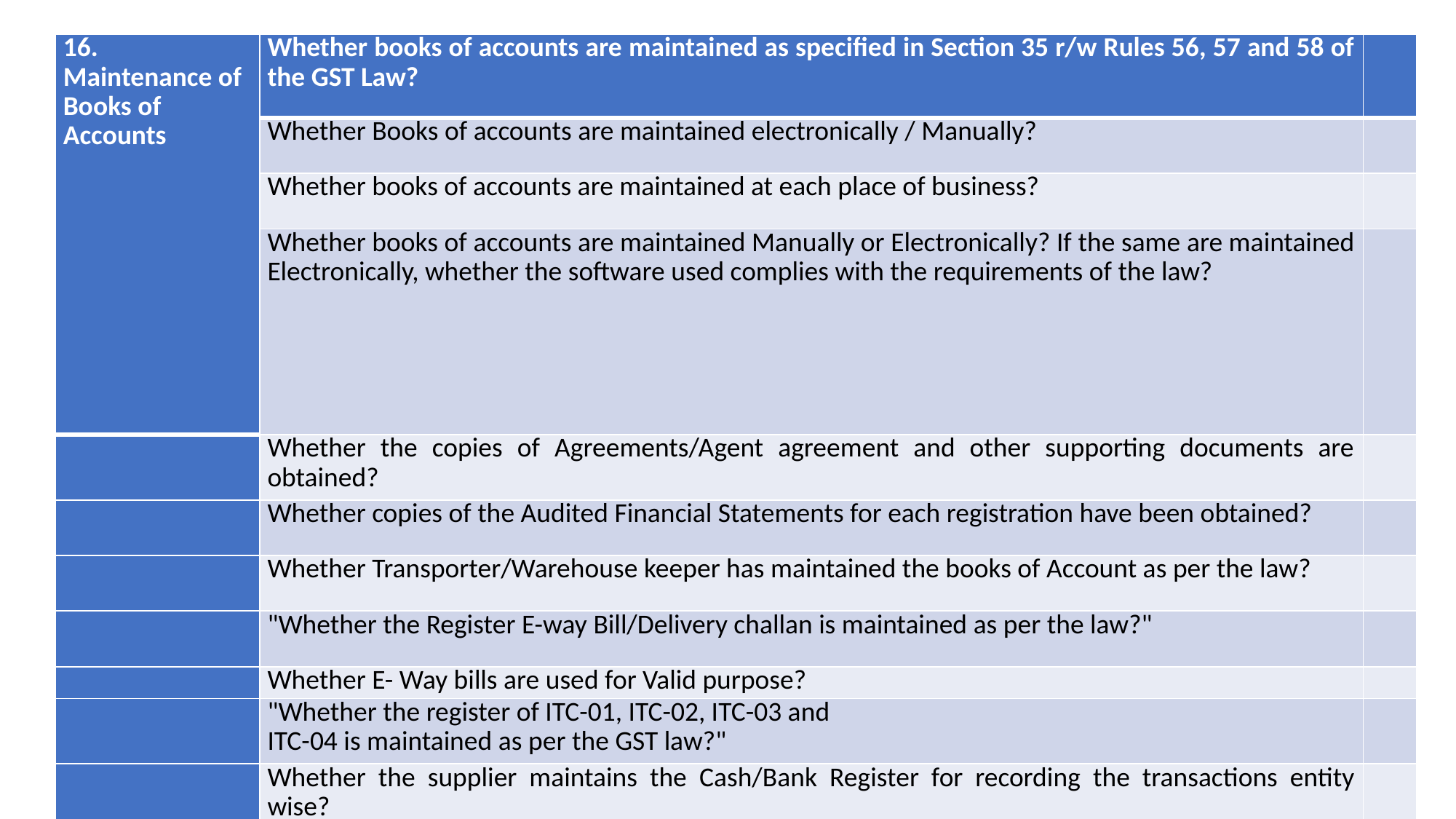

| 16. Maintenance of Books of Accounts | Whether books of accounts are maintained as specified in Section 35 r/w Rules 56, 57 and 58 of the GST Law? |  |
| --- | --- | --- |
|  | Whether Books of accounts are maintained electronically / Manually? |  |
|  | Whether books of accounts are maintained at each place of business? |  |
|  | Whether books of accounts are maintained Manually or Electronically? If the same are maintained Electronically, whether the software used complies with the requirements of the law? |  |
|  | Whether the copies of Agreements/Agent agreement and other supporting documents are obtained? |  |
|  | Whether copies of the Audited Financial Statements for each registration have been obtained? |  |
|  | Whether Transporter/Warehouse keeper has maintained the books of Account as per the law? |  |
|  | "Whether the Register E-way Bill/Delivery challan is maintained as per the law?" |  |
|  | Whether E- Way bills are used for Valid purpose? |  |
|  | "Whether the register of ITC-01, ITC-02, ITC-03 and ITC-04 is maintained as per the GST law?" |  |
|  | Whether the supplier maintains the Cash/Bank Register for recording the transactions entity wise? |  |
|  | Whether the books of Accounts maintained are centralized or decentralized? |  |